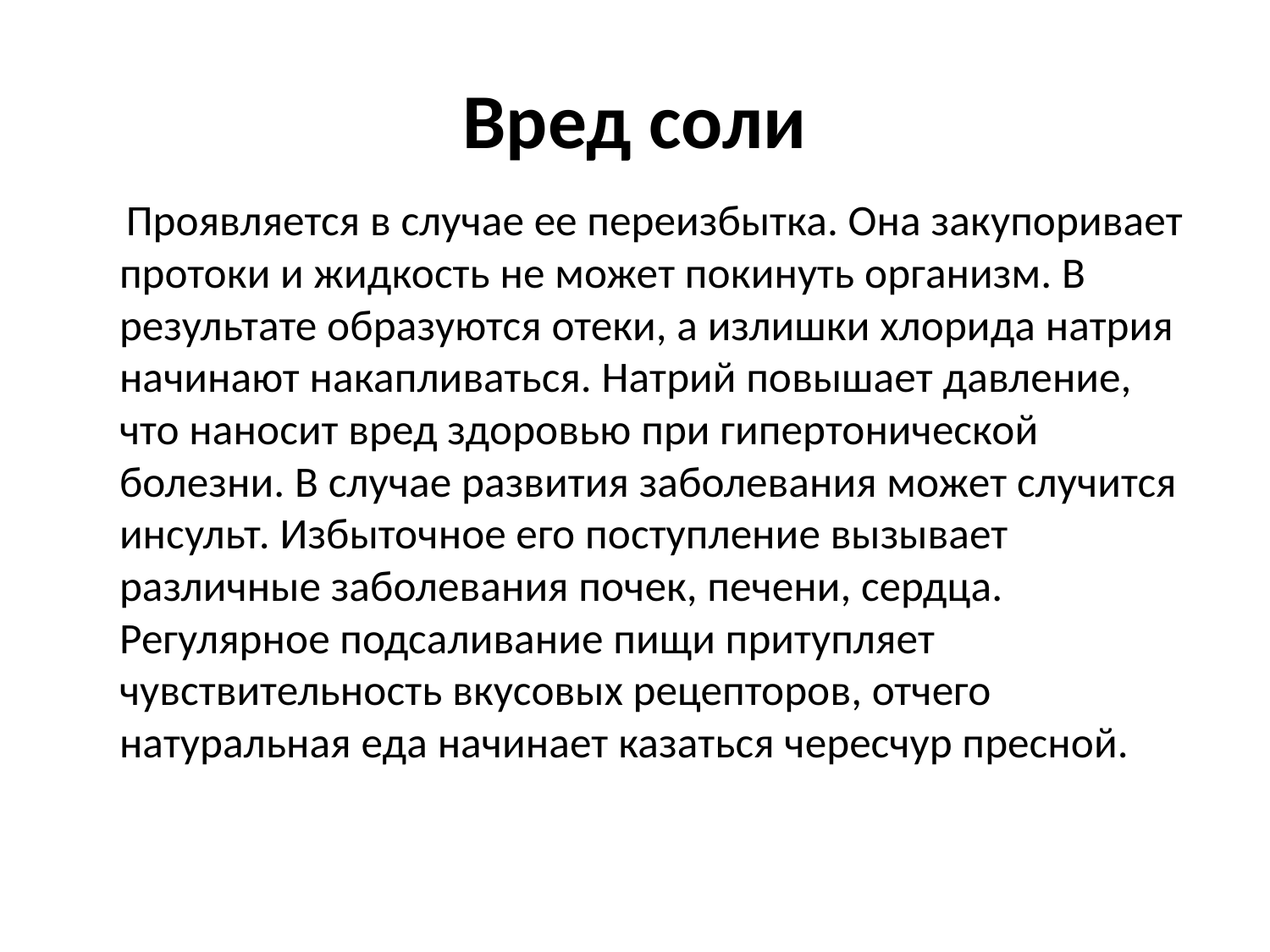

# Вред соли
     Проявляется в случае ее переизбытка. Она закупоривает протоки и жидкость не может покинуть организм. В результате образуются отеки, а излишки хлорида натрия начинают накапливаться. Натрий повышает давление, что наносит вред здоровью при гипертонической болезни. В случае развития заболевания может случится инсульт. Избыточное его поступление вызывает различные заболевания почек, печени, сердца. Регулярное подсаливание пищи притупляет чувствительность вкусовых рецепторов, отчего натуральная еда начинает казаться чересчур пресной.